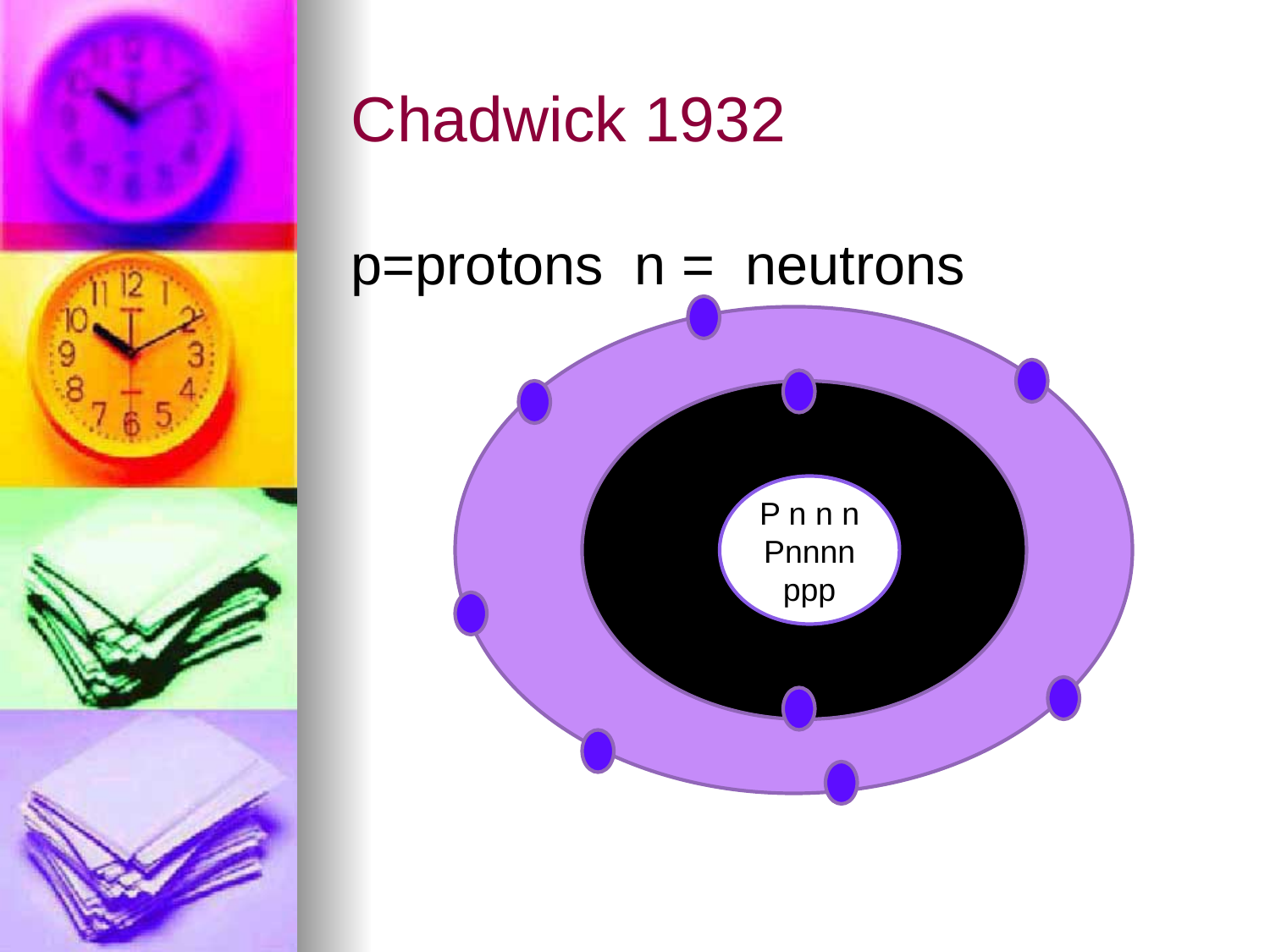

# Chadwick 1932
p=protons  n =  neutrons

P n n n
Pnnnnppp